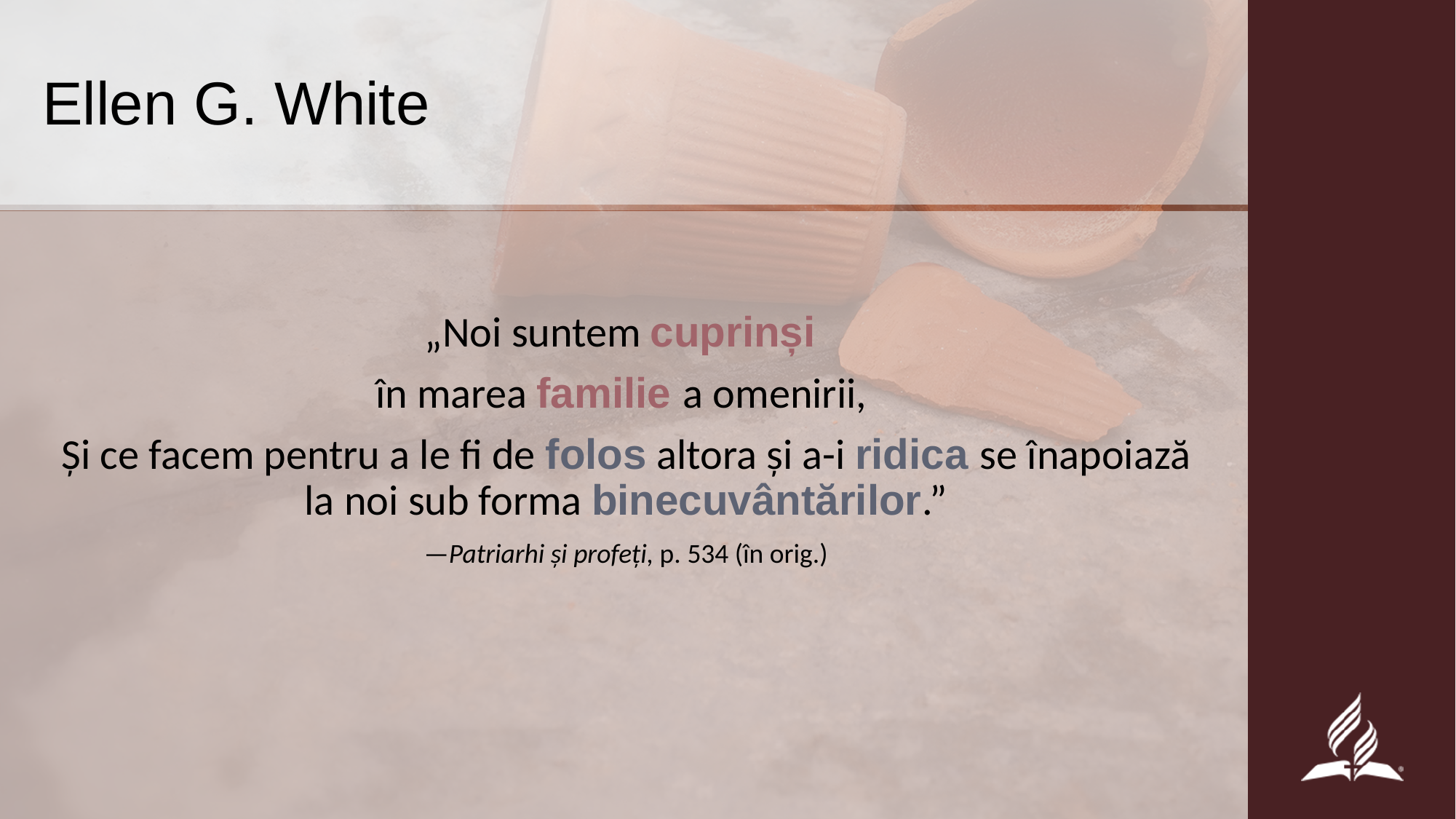

# Ellen G. White

„Noi suntem cuprinși
în marea familie a omenirii,
Și ce facem pentru a le fi de folos altora și a-i ridica se înapoiază la noi sub forma binecuvântărilor.”
—Patriarhi și profeți, p. 534 (în orig.)